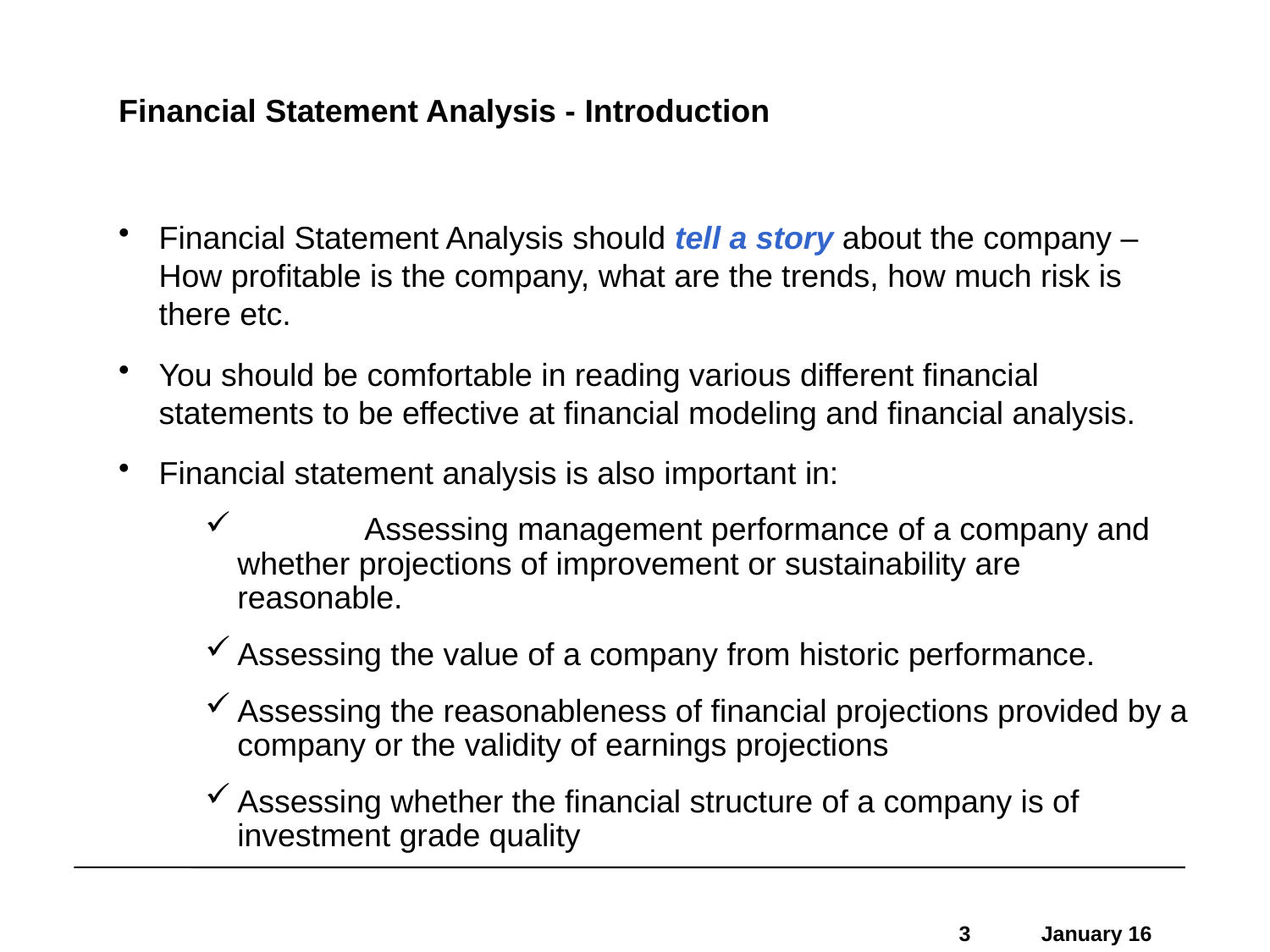

# Financial Statement Analysis - Introduction
Financial Statement Analysis should tell a story about the company – How profitable is the company, what are the trends, how much risk is there etc.
You should be comfortable in reading various different financial statements to be effective at financial modeling and financial analysis.
Financial statement analysis is also important in:
	Assessing management performance of a company and whether projections of improvement or sustainability are reasonable.
Assessing the value of a company from historic performance.
Assessing the reasonableness of financial projections provided by a company or the validity of earnings projections
Assessing whether the financial structure of a company is of investment grade quality